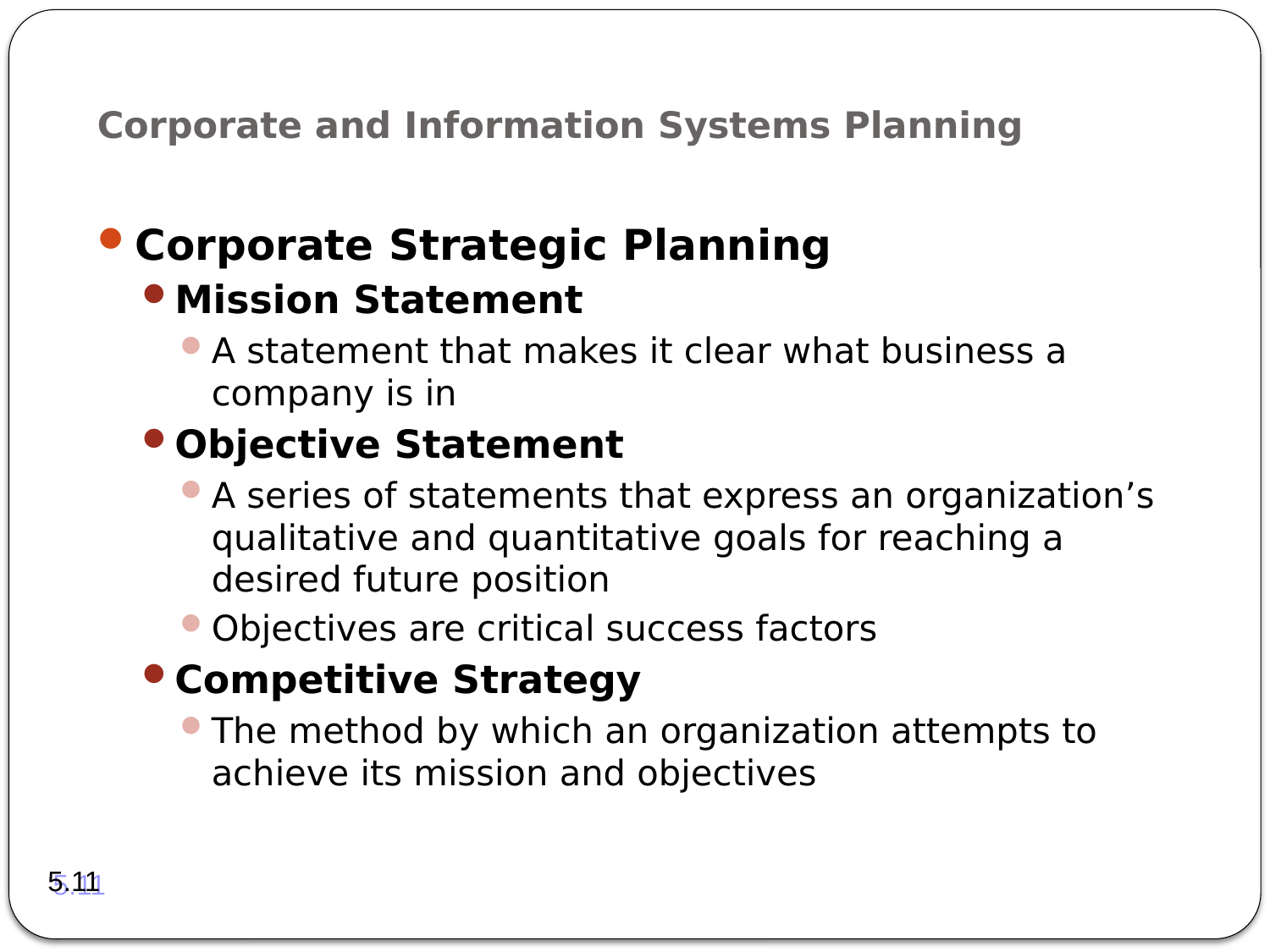

# Corporate and Information Systems Planning
Corporate Strategic Planning
Mission Statement
A statement that makes it clear what business a company is in
Objective Statement
A series of statements that express an organization’s qualitative and quantitative goals for reaching a desired future position
Objectives are critical success factors
Competitive Strategy
The method by which an organization attempts to achieve its mission and objectives
5.11